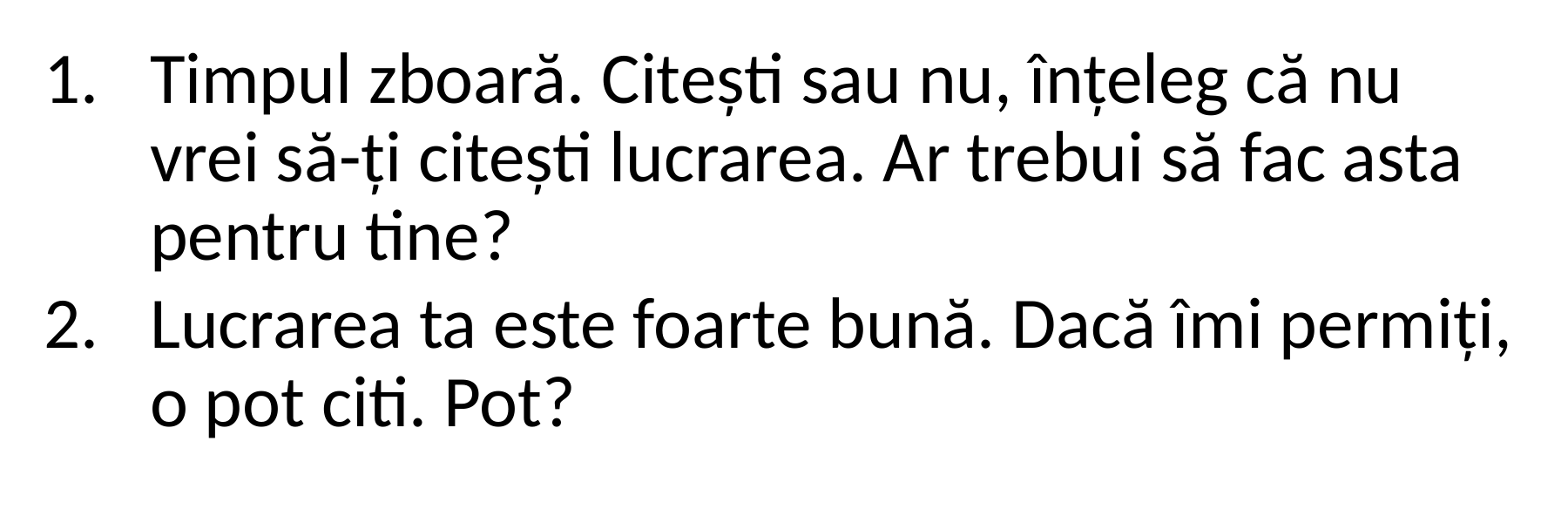

Timpul zboară. Citești sau nu, înțeleg că nu vrei să-ți citești lucrarea. Ar trebui să fac asta pentru tine?
Lucrarea ta este foarte bună. Dacă îmi permiți, o pot citi. Pot?